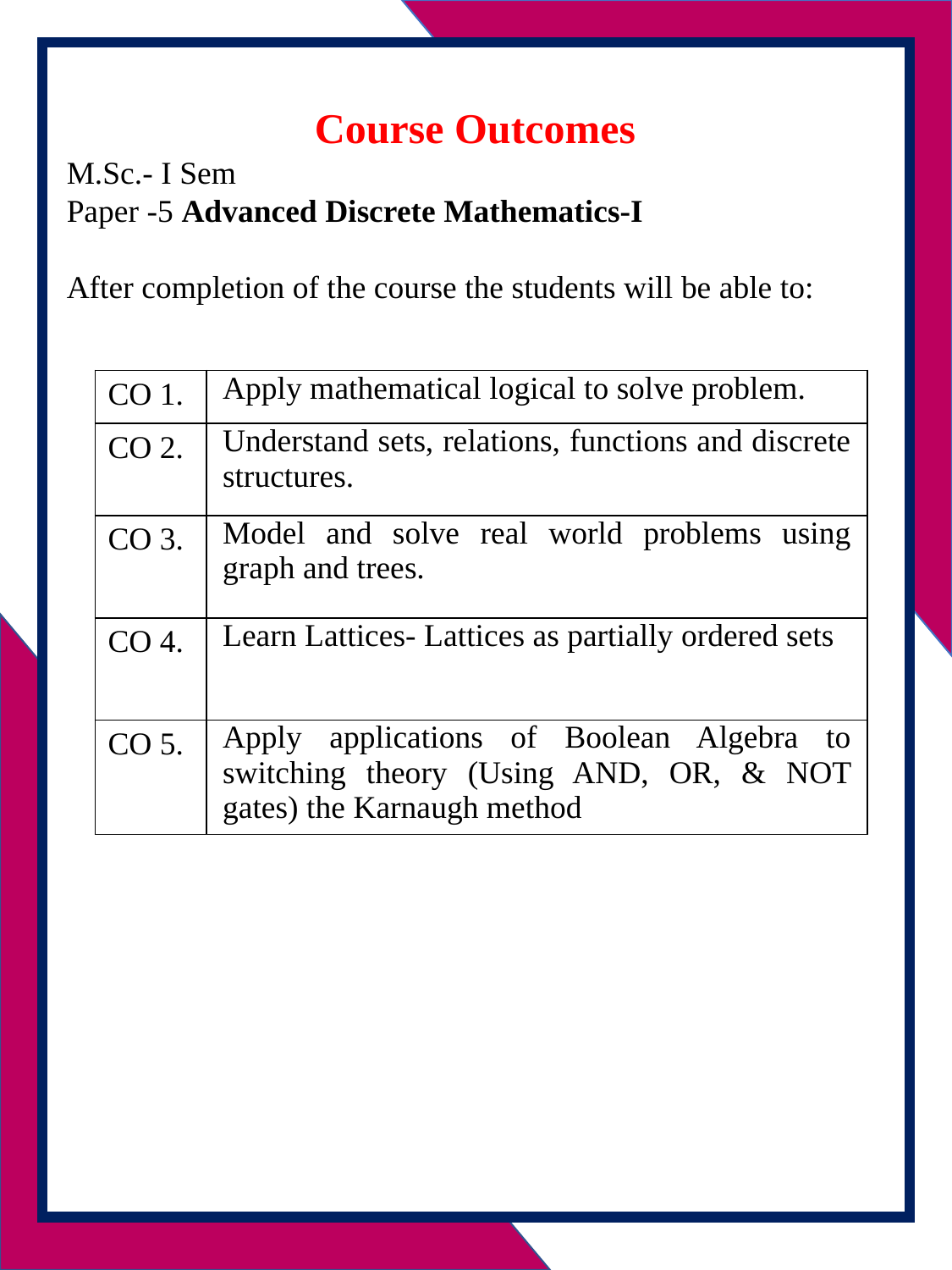

Course Outcomes
M.Sc.- I Sem
Paper -5 Advanced Discrete Mathematics-I

After completion of the course the students will be able to:

| CO 1. | Apply mathematical logical to solve problem. |
| --- | --- |
| CO 2. | Understand sets, relations, functions and discrete structures. |
| CO 3. | Model and solve real world problems using graph and trees. |
| CO 4. | Learn Lattices- Lattices as partially ordered sets |
| CO 5. | Apply applications of Boolean Algebra to switching theory (Using AND, OR, & NOT gates) the Karnaugh method |